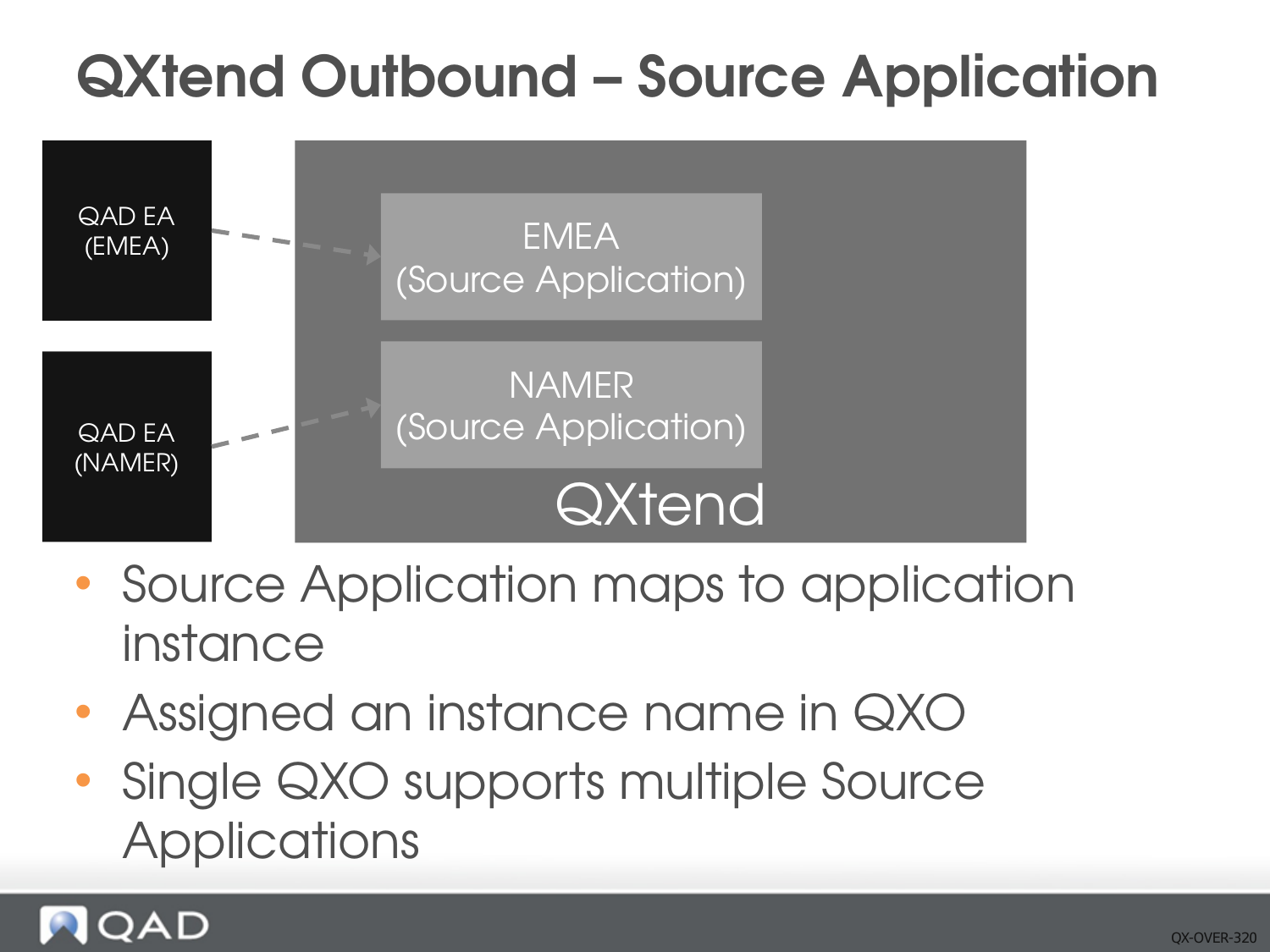

# QXtend Outbound – Source Application
QAD EA
(EMEA)
QXtend
EMEA
(Source Application)
NAMER
(Source Application)
QAD EA
(NAMER)
Source Application maps to application instance
Assigned an instance name in QXO
Single QXO supports multiple Source Applications

QX-OVER-320